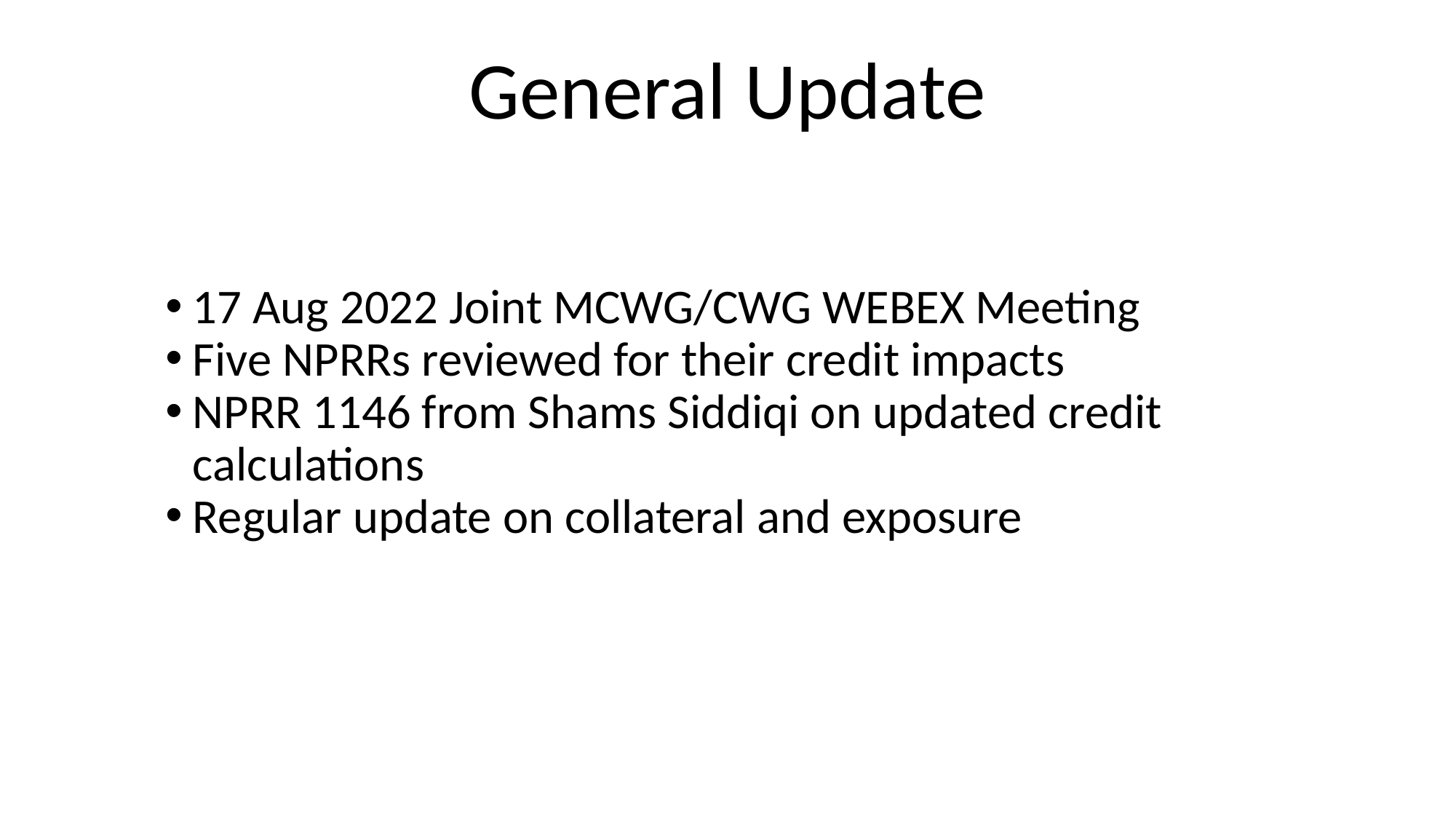

# General Update

17 Aug 2022 Joint MCWG/CWG WEBEX Meeting
Five NPRRs reviewed for their credit impacts
NPRR 1146 from Shams Siddiqi on updated credit calculations
Regular update on collateral and exposure